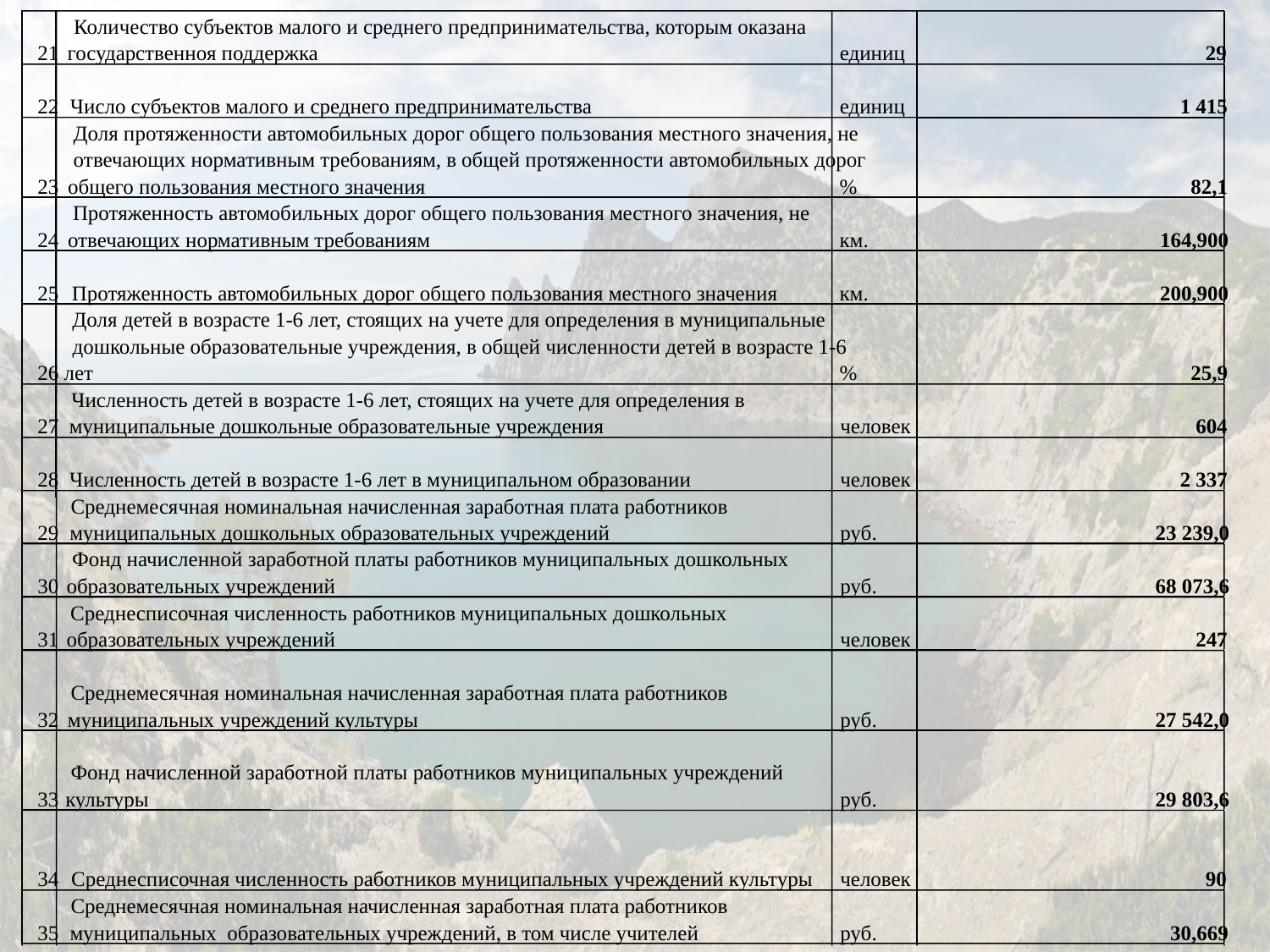

Количество субъектов малого и среднего предпринимательства, которым оказана
21
государственноя поддержка
единиц
29

22
Число субъектов малого и среднего предпринимательства
единиц
1 415

Доля протяженности автомобильных дорог общего пользования местного значения, не
отвечающих нормативным требованиям, в общей протяженности автомобильных дорог
23
общего пользования местного значения
%
82,1

Протяженность автомобильных дорог общего пользования местного значения, не
24
отвечающих нормативным требованиям
км.
164,900

25
Протяженность автомобильных дорог общего пользования местного значения
км.
200,900

Доля детей в возрасте 1-6 лет, стоящих на учете для определения в муниципальные
дошкольные образовательные учреждения, в общей численности детей в возрасте 1-6
26
лет
%
25,9

Численность детей в возрасте 1-6 лет, стоящих на учете для определения в
27
муниципальные дошкольные образовательные учреждения
человек
604

28
Численность детей в возрасте 1-6 лет в муниципальном образовании
человек
2 337

Среднемесячная номинальная начисленная заработная плата работников
29
муниципальных дошкольных образовательных учреждений
руб.
23 239,0

Фонд начисленной заработной платы работников муниципальных дошкольных
30
образовательных учреждений
руб.
68 073,6

Среднесписочная численность работников муниципальных дошкольных
31
образовательных учреждений
человек
247

Среднемесячная номинальная начисленная заработная плата работников
32
муниципальных учреждений культуры
руб.
27 542,0

Фонд начисленной заработной платы работников муниципальных учреждений
33
культуры
руб.
29 803,6

34
Среднесписочная численность работников муниципальных учреждений культуры
человек
90

Среднемесячная номинальная начисленная заработная плата работников
35
муниципальных  образовательных учреждений, в том числе учителей
руб.
30,669